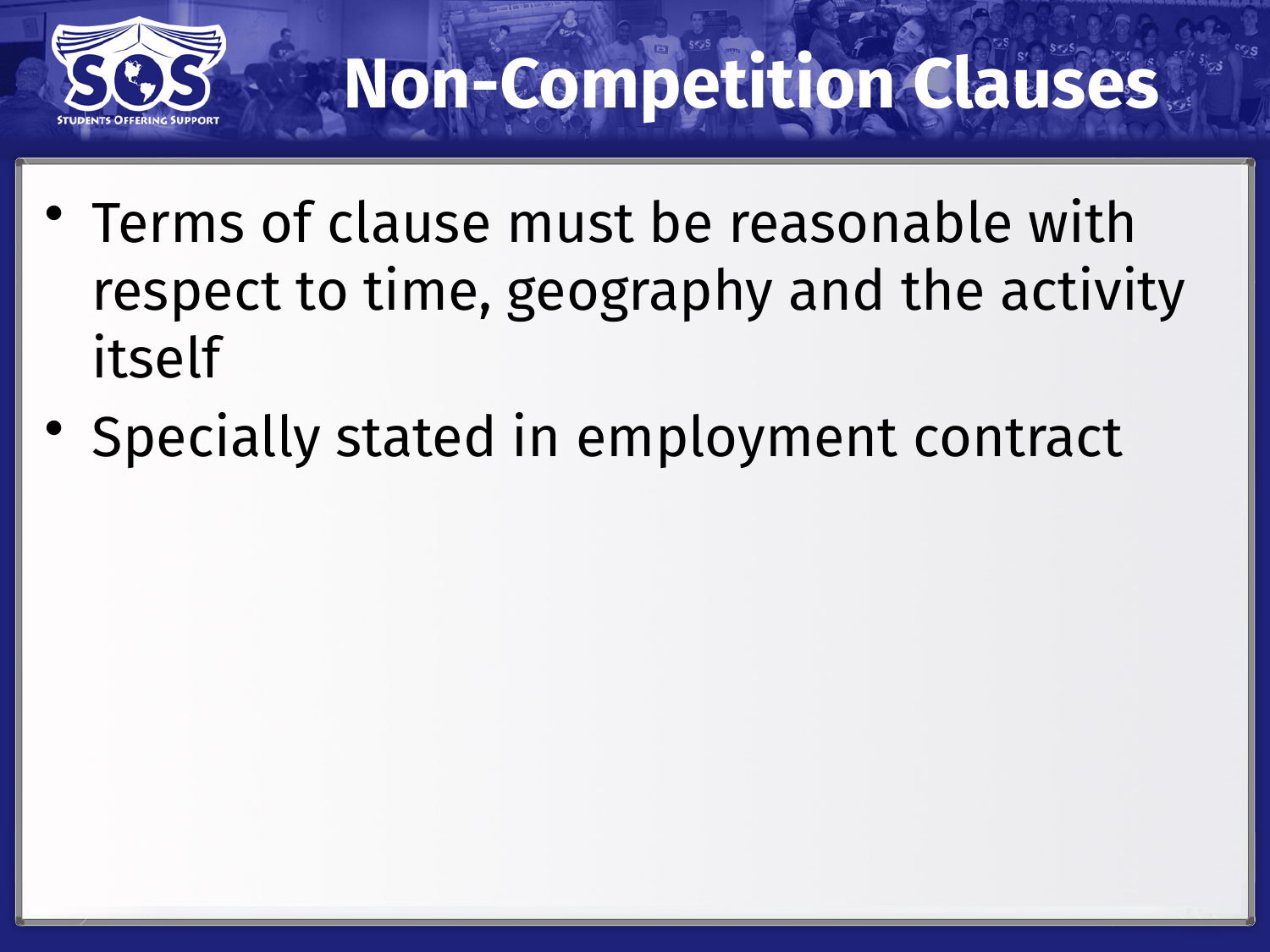

# Non-Competition Clauses
Terms of clause must be reasonable with respect to time, geography and the activity itself
Specially stated in employment contract